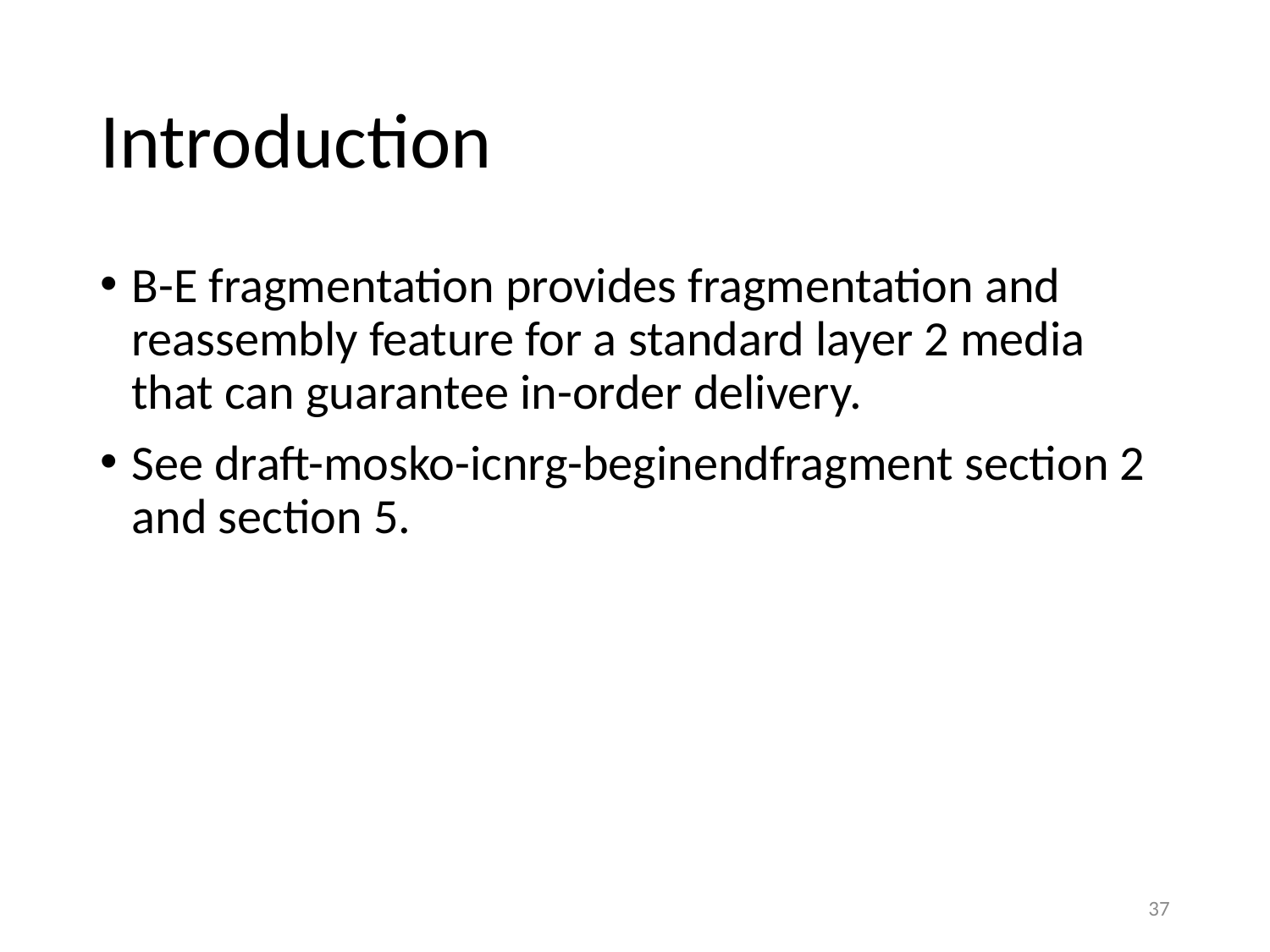

# Introduction
B-E fragmentation provides fragmentation and reassembly feature for a standard layer 2 media that can guarantee in-order delivery.
See draft-mosko-icnrg-beginendfragment section 2 and section 5.
37